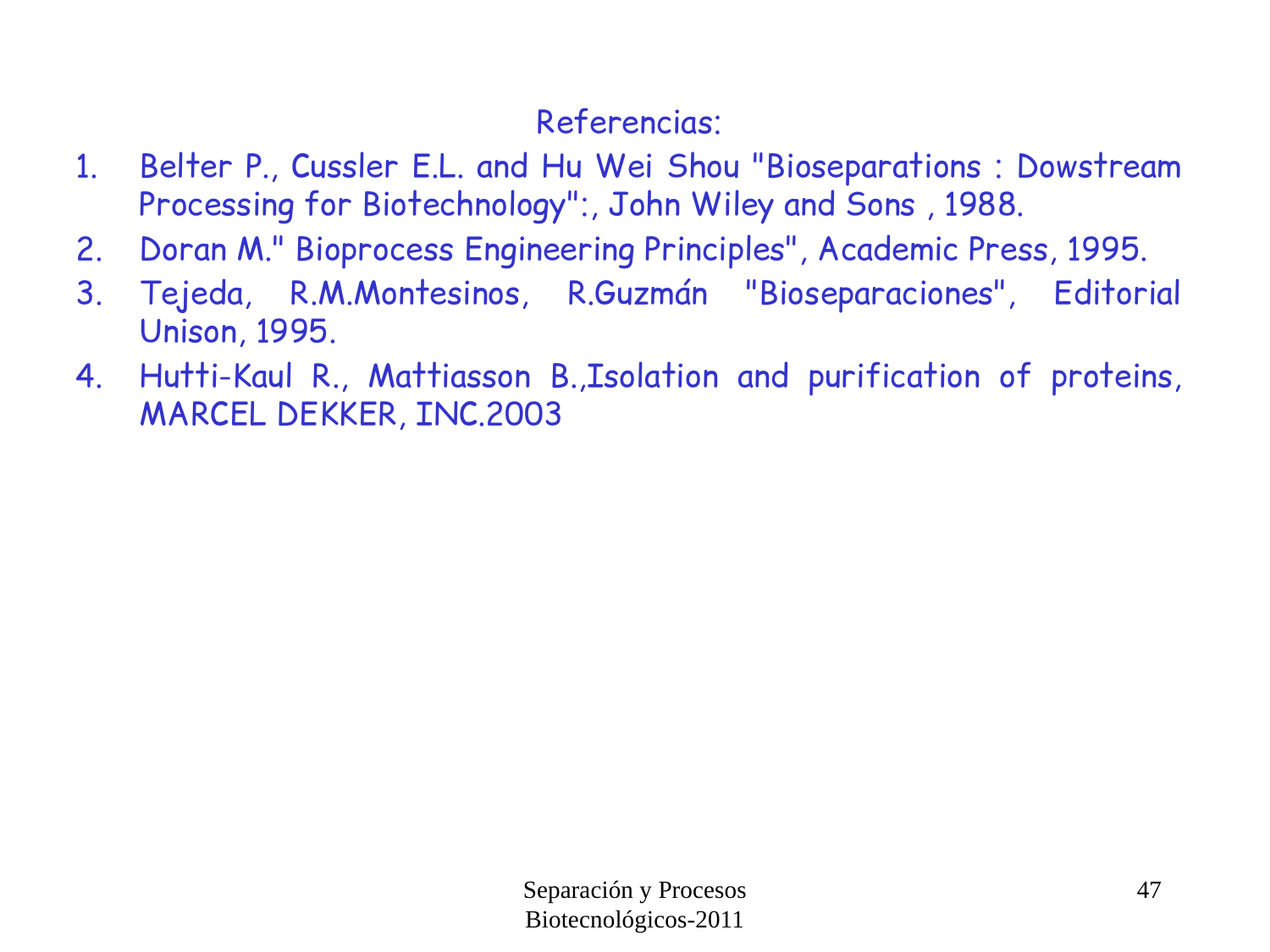

Referencias:
Belter P., Cussler E.L. and Hu Wei Shou "Bioseparations : Dowstream Processing for Biotechnology":, John Wiley and Sons , 1988.
Doran M." Bioprocess Engineering Principles", Academic Press, 1995.
Tejeda, R.M.Montesinos, R.Guzmán "Bioseparaciones", Editorial Unison, 1995.
Hutti-Kaul R., Mattiasson B.,Isolation and purification of proteins, MARCEL DEKKER, INC.2003

Separación y Procesos Biotecnológicos-2011
47